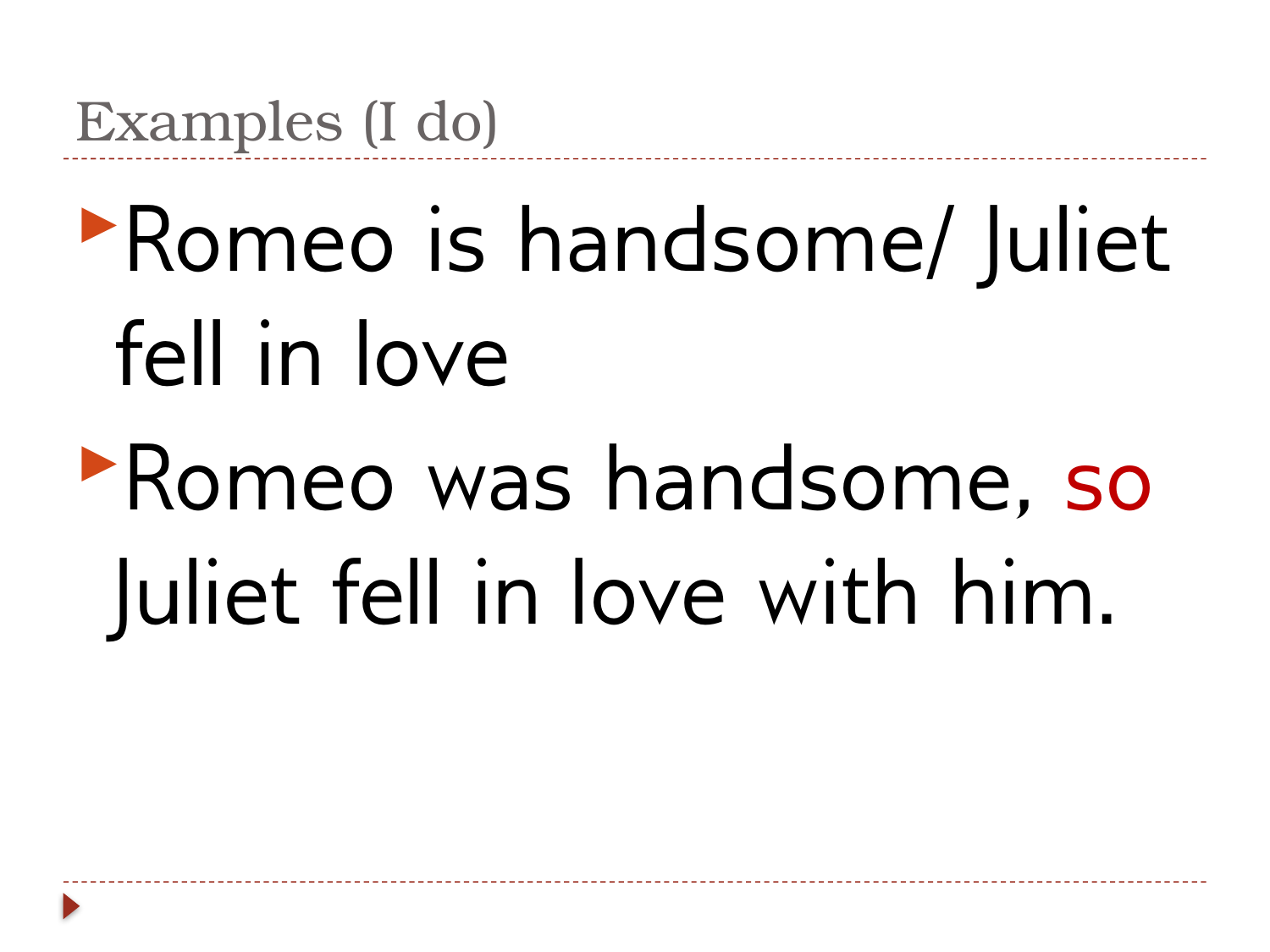

# Examples (I do)
Romeo is handsome/ Juliet fell in love
Romeo was handsome, so Juliet fell in love with him.